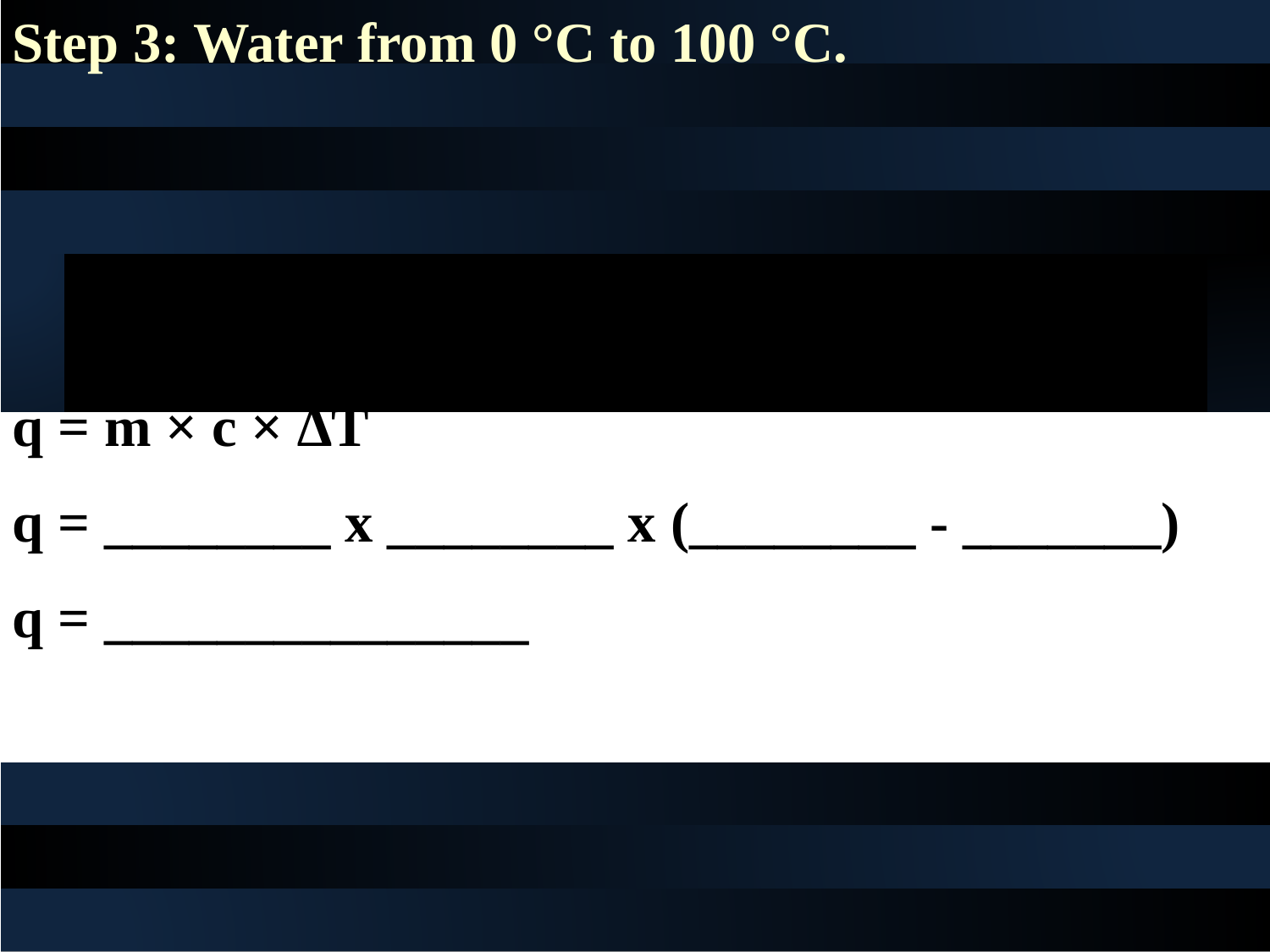

Step 3: Water from 0 °C to 100 °C.

q = m × c × ∆T
q = ________ x ________ x (________ - _______)
q = _______________